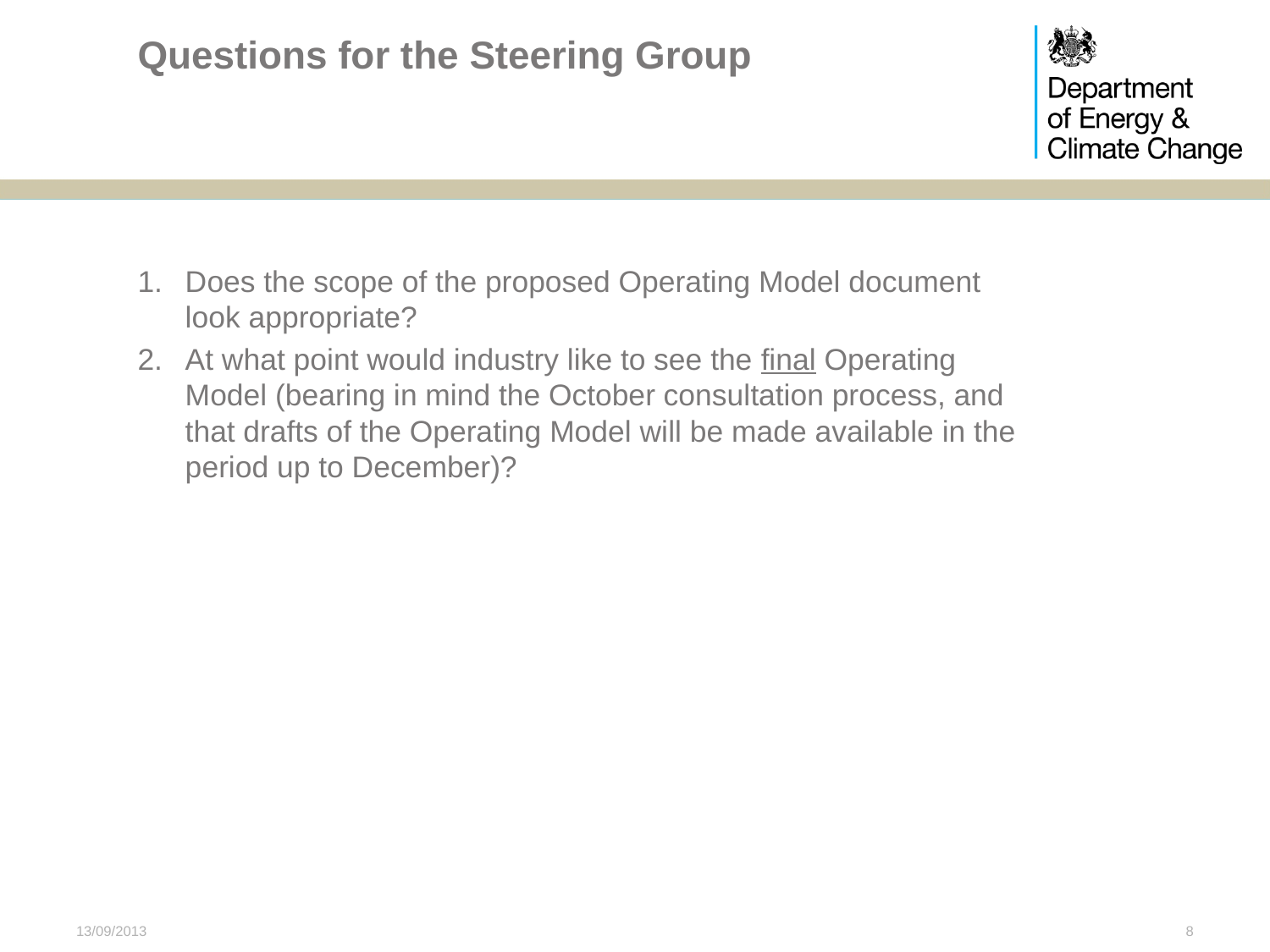

# Questions for the Steering Group
Does the scope of the proposed Operating Model document look appropriate?
At what point would industry like to see the final Operating Model (bearing in mind the October consultation process, and that drafts of the Operating Model will be made available in the period up to December)?
13/09/2013

8